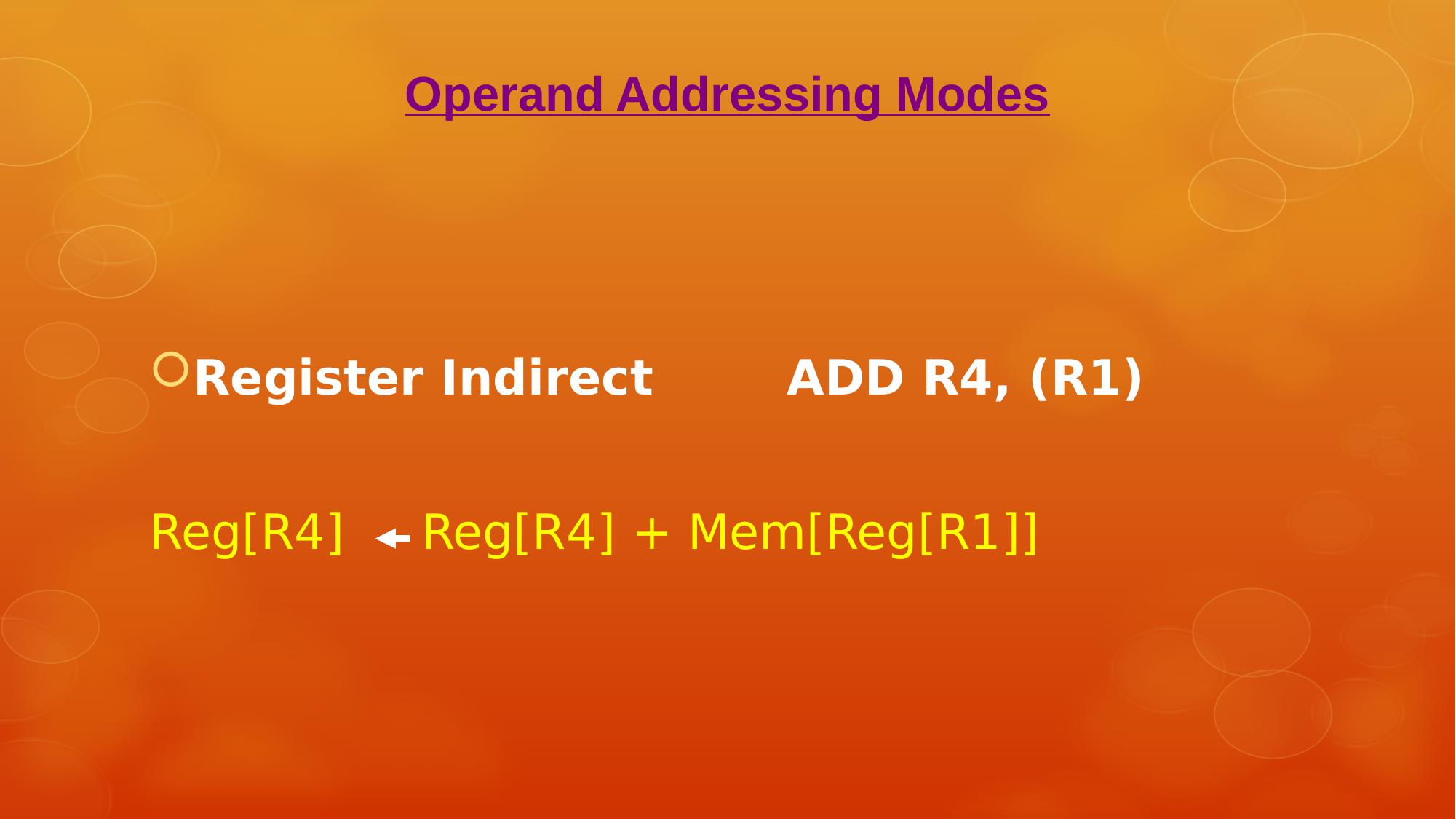

Operand Addressing Modes
Register Indirect	   ADD R4, (R1)

Reg[R4]     Reg[R4] + Mem[Reg[R1]]